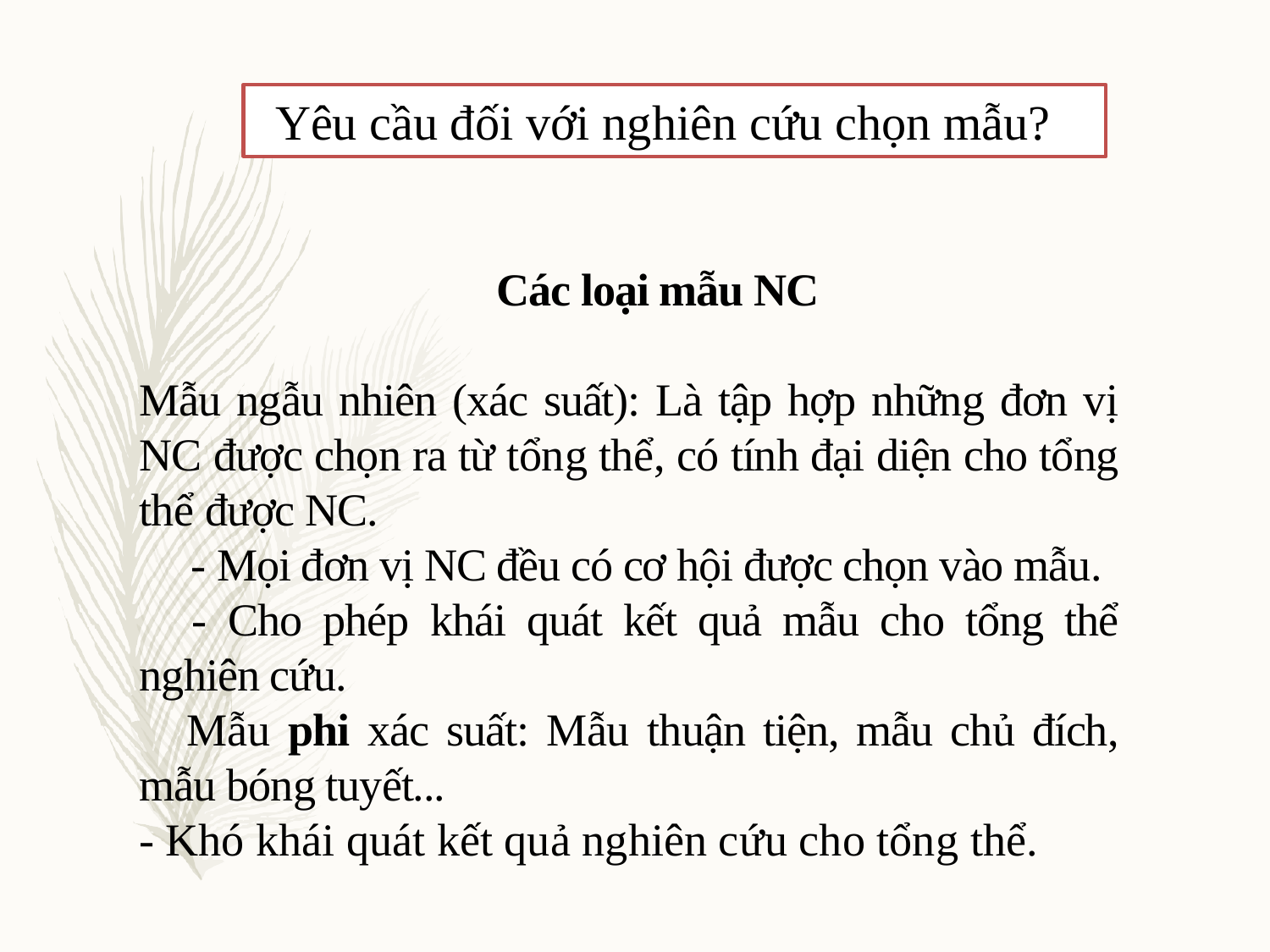

Yêu cầu đối với nghiên cứu chọn mẫu?
	 Các loại mẫu NC

Mẫu ngẫu nhiên (xác suất): Là tập hợp những đơn vị NC được chọn ra từ tổng thể, có tính đại diện cho tổng thể được NC.
	- Mọi đơn vị NC đều có cơ hội được chọn vào mẫu.
	- Cho phép khái quát kết quả mẫu cho tổng thể nghiên cứu.
	Mẫu phi xác suất: Mẫu thuận tiện, mẫu chủ đích, mẫu bóng tuyết...
- Khó khái quát kết quả nghiên cứu cho tổng thể.